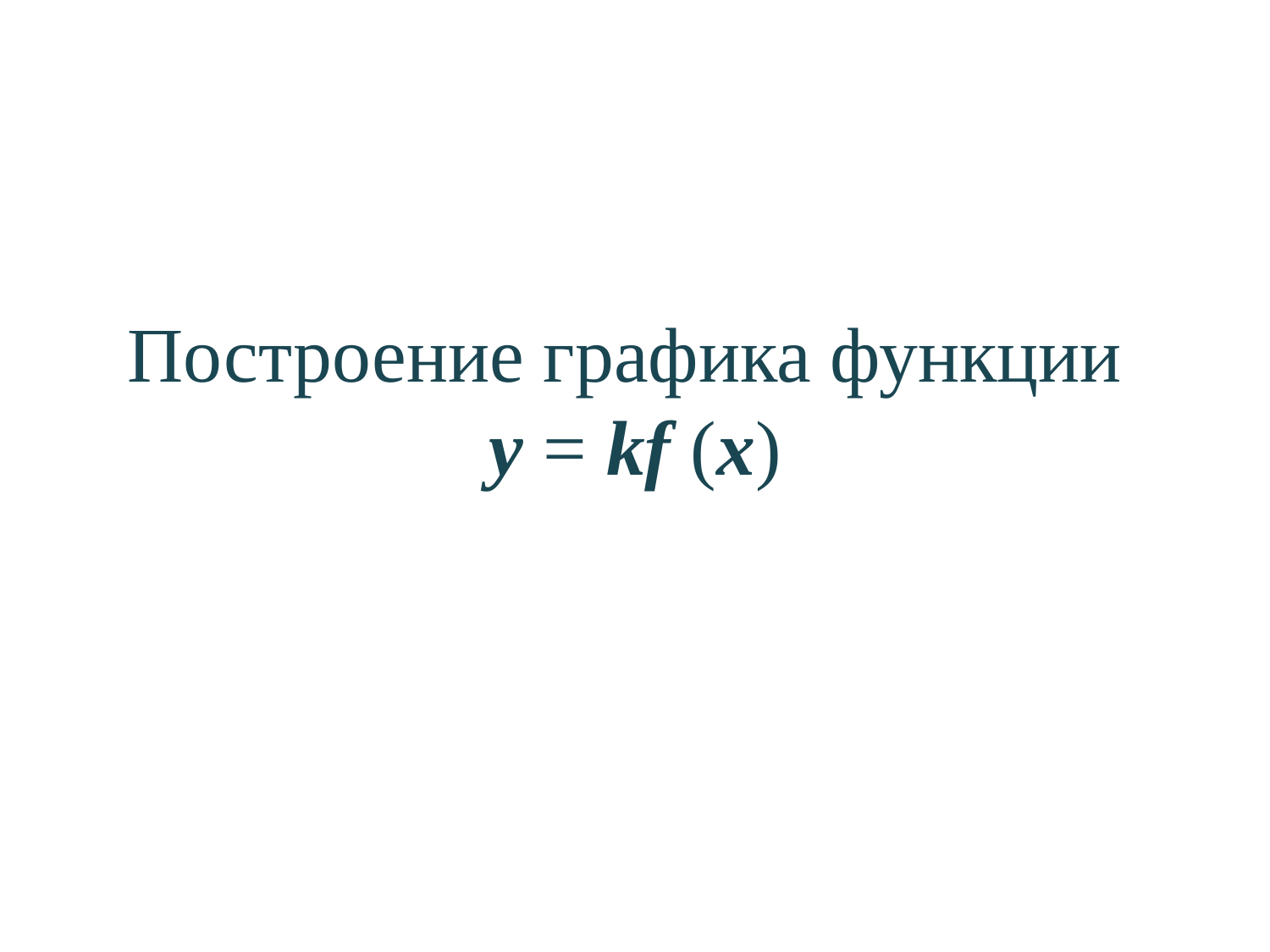

# Построение графика функции y = kf (x)